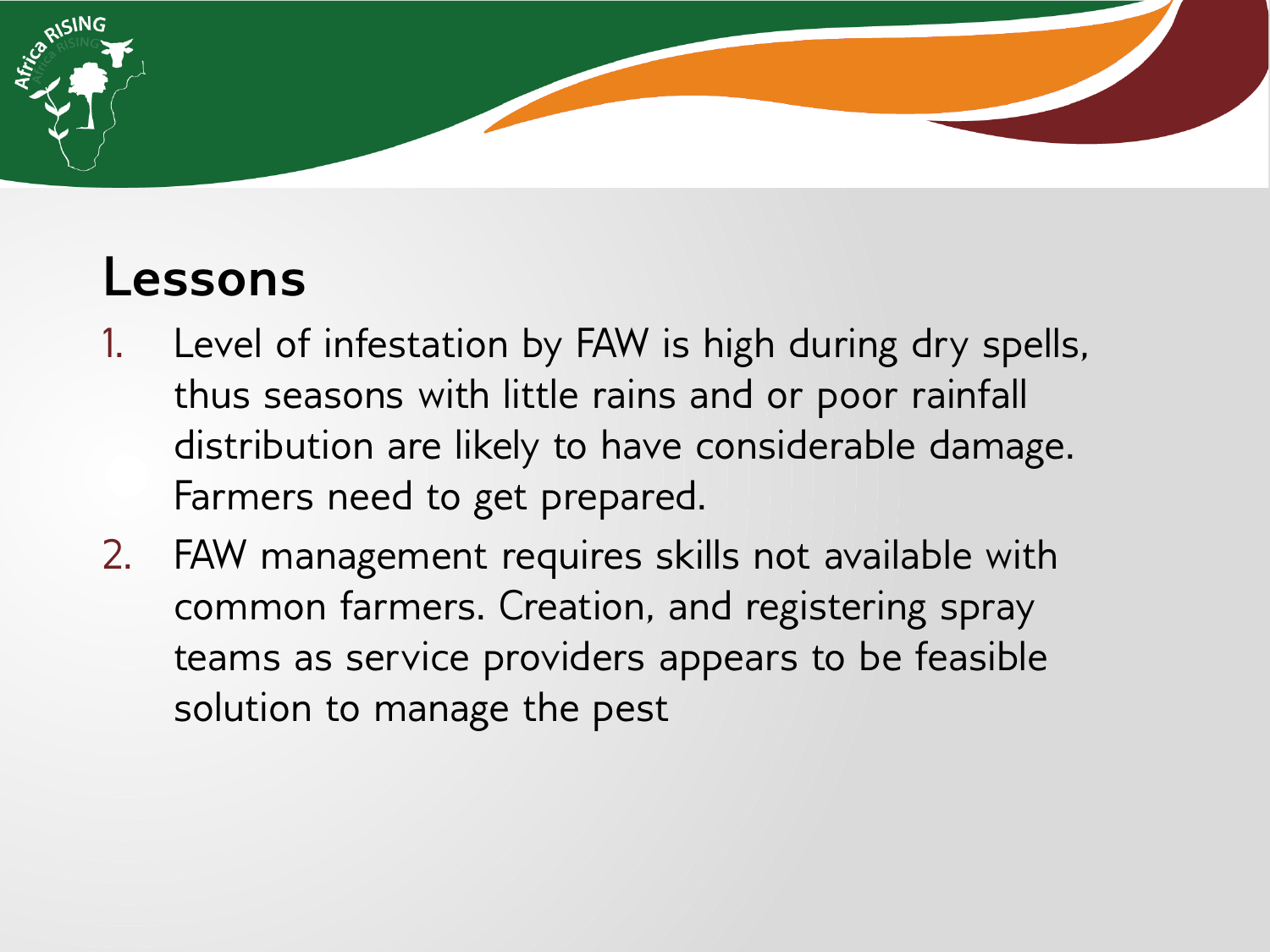

Lessons
Level of infestation by FAW is high during dry spells, thus seasons with little rains and or poor rainfall distribution are likely to have considerable damage. Farmers need to get prepared.
FAW management requires skills not available with common farmers. Creation, and registering spray teams as service providers appears to be feasible solution to manage the pest